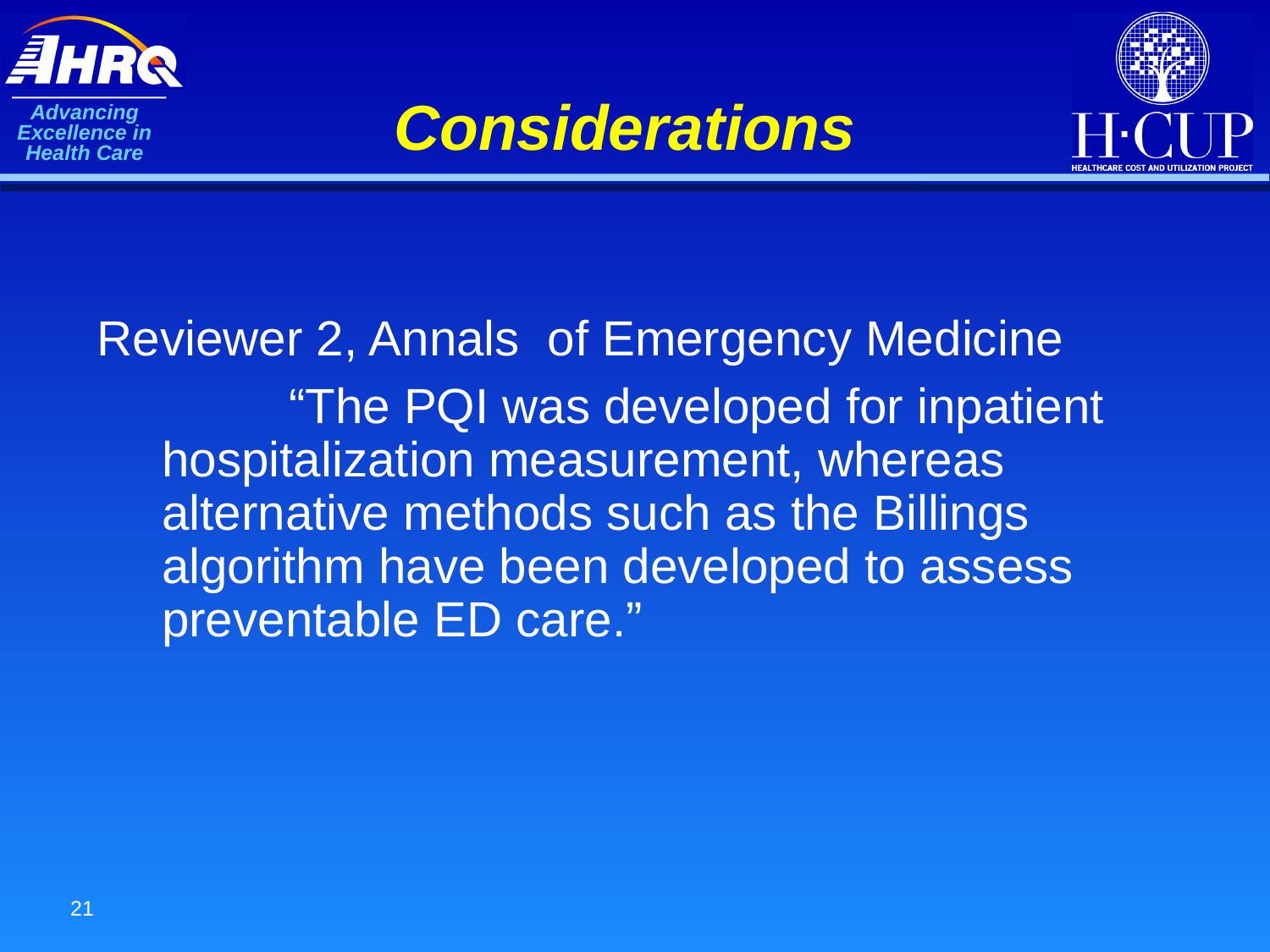

# Considerations

Reviewer 2, Annals  of Emergency Medicine
 		“The PQI was developed for inpatient hospitalization measurement, whereas alternative methods such as the Billings algorithm have been developed to assess preventable ED care.”
21